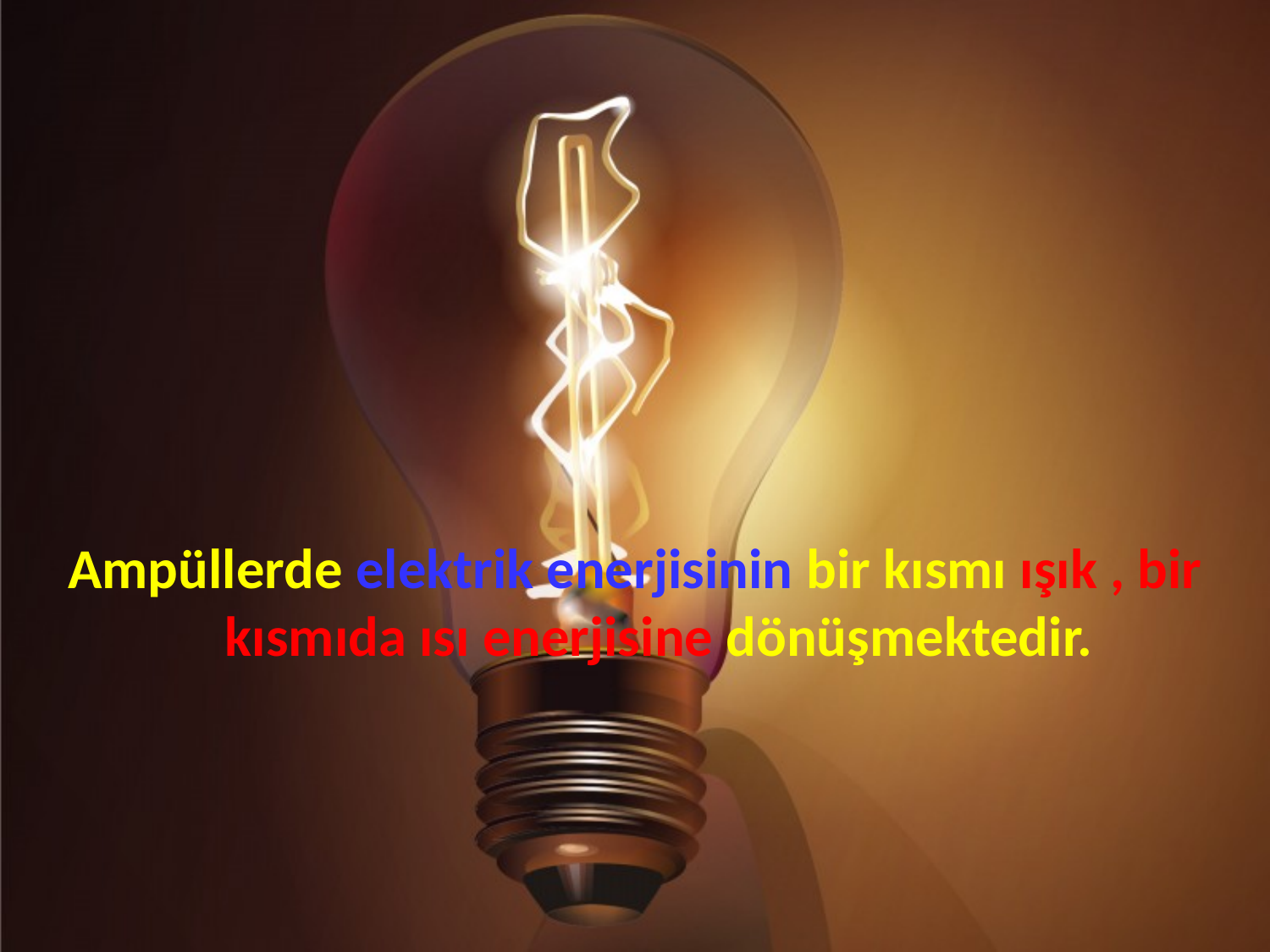

Ampüllerde elektrik enerjisinin bir kısmı ışık , bir kısmıda ısı enerjisine dönüşmektedir.